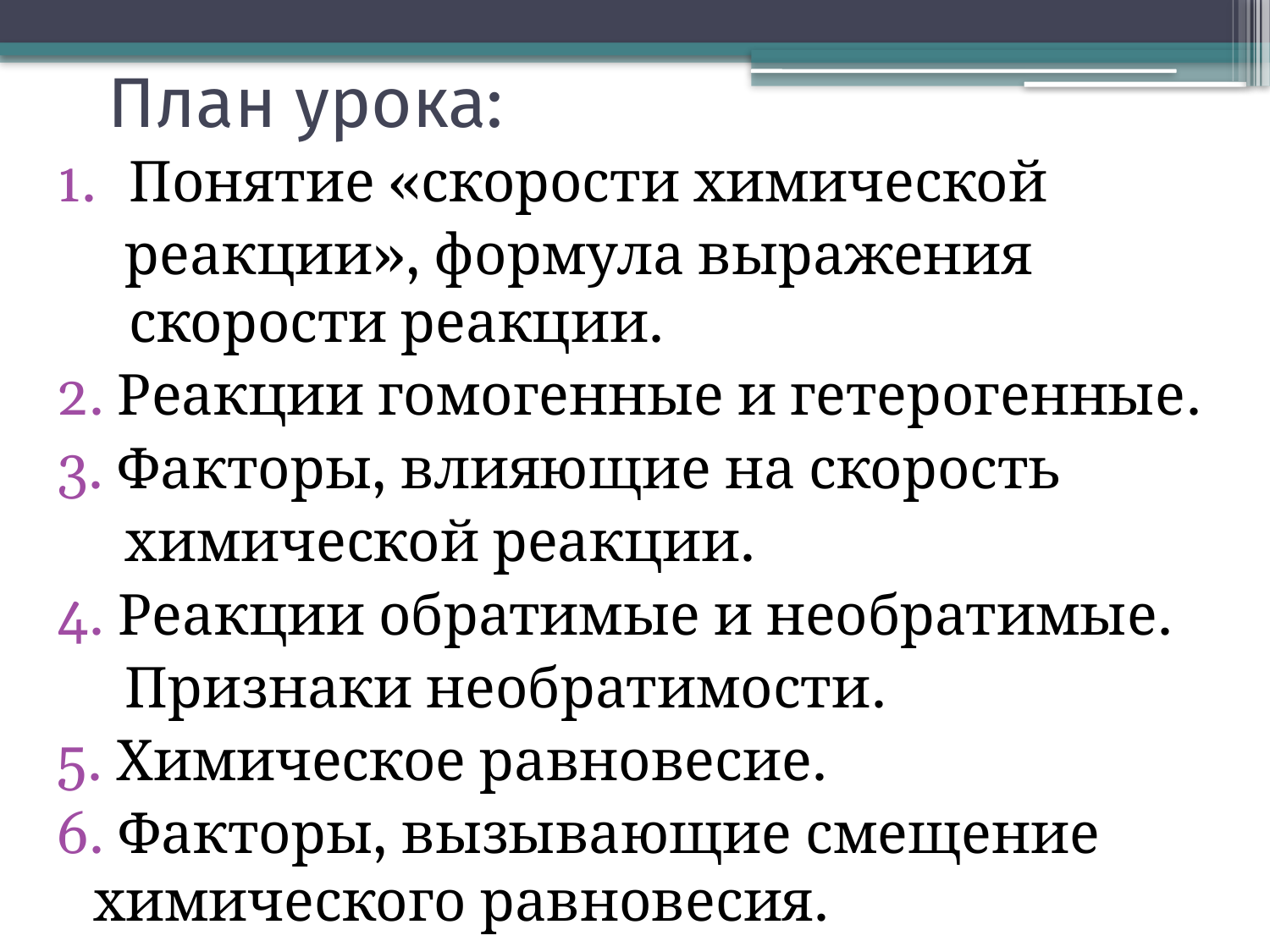

# План урока:
Понятие «скорости химической
     реакции», формула выражения скорости реакции.
2. Реакции гомогенные и гетерогенные.
3. Факторы, влияющие на скорость
     химической реакции.
4. Реакции обратимые и необратимые.
     Признаки необратимости.
5. Химическое равновесие.
6. Факторы, вызывающие смещение химического равновесия.